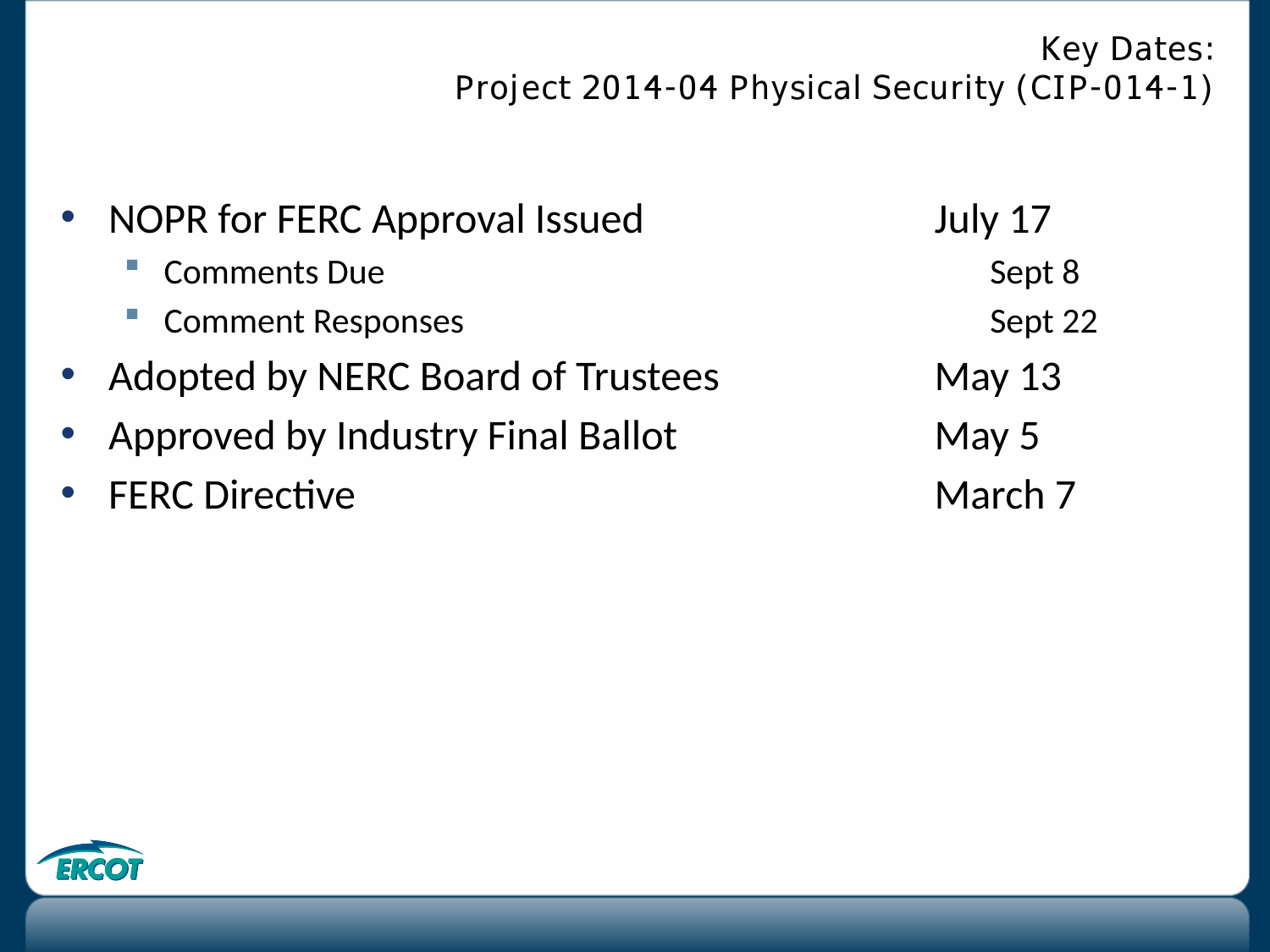

# Key Dates: Project 2014-04 Physical Security (CIP-014-1)
NOPR for FERC Approval Issued	July 17
Comments Due	Sept 8
Comment Responses	Sept 22
Adopted by NERC Board of Trustees 	May 13
Approved by Industry Final Ballot	May 5
FERC Directive 	March 7